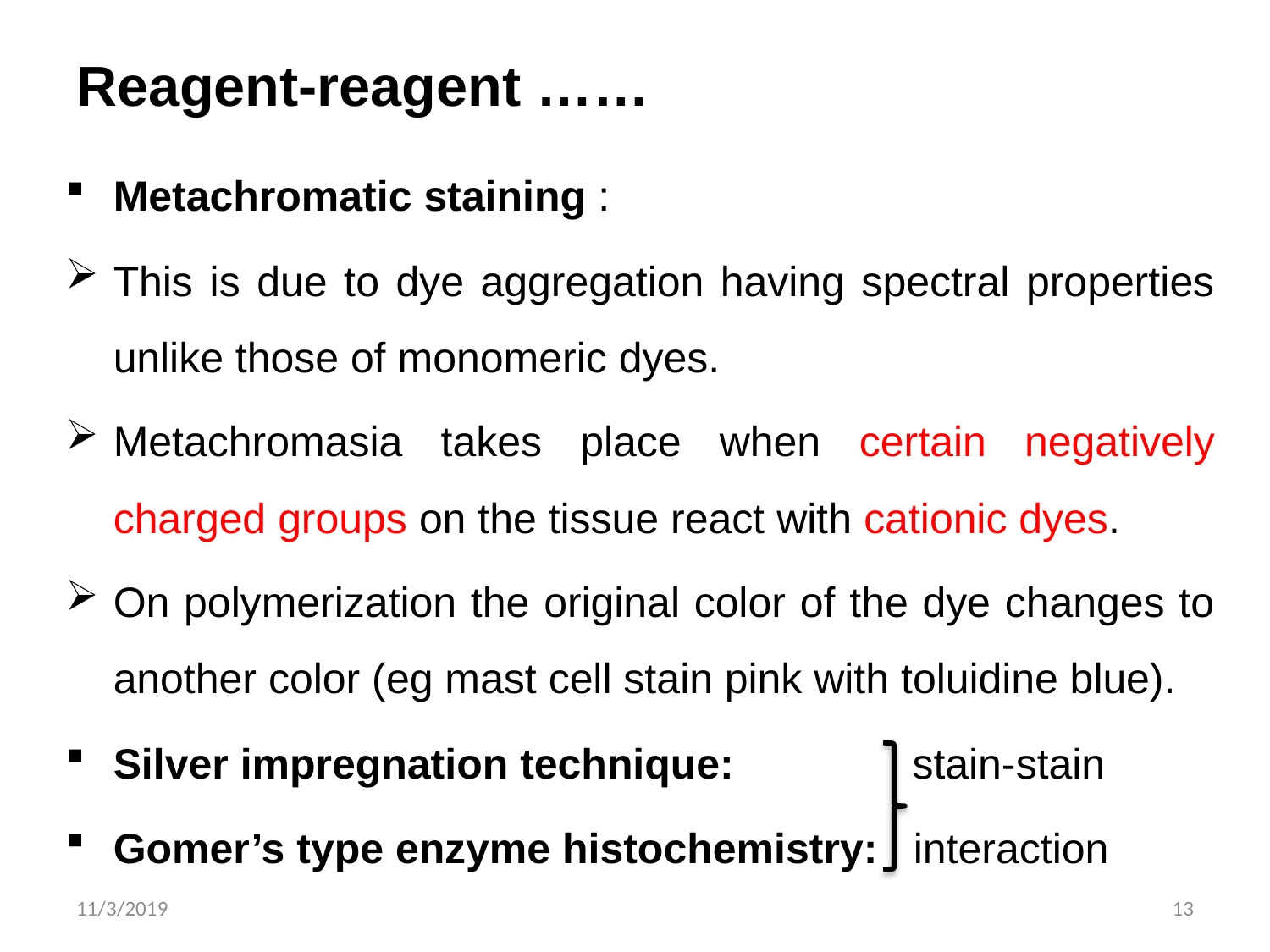

# Reagent-reagent ……
Metachromatic staining :
This is due to dye aggregation having spectral properties unlike those of monomeric dyes.
Metachromasia takes place when certain negatively charged groups on the tissue react with cationic dyes.
On polymerization the original color of the dye changes to another color (eg mast cell stain pink with toluidine blue).
Silver impregnation technique:               stain-stain
Gomer’s type enzyme histochemistry:   interaction

11/3/2019
13